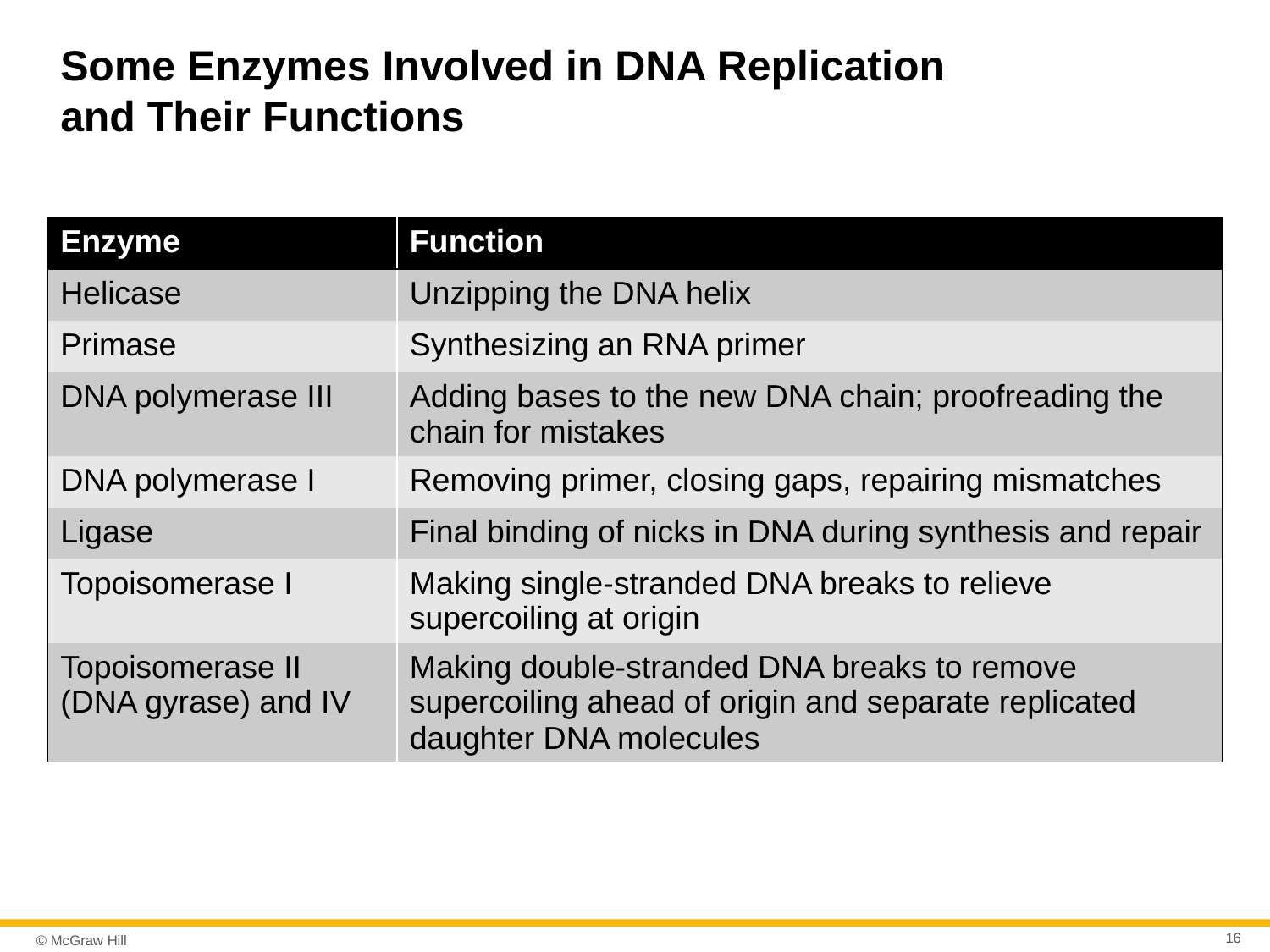

# Some Enzymes Involved in DNA Replication and Their Functions
| Enzyme | Function |
| --- | --- |
| Helicase | Unzipping the DNA helix |
| Primase | Synthesizing an RNA primer |
| DNA polymerase III | Adding bases to the new DNA chain; proofreading the chain for mistakes |
| DNA polymerase I | Removing primer, closing gaps, repairing mismatches |
| Ligase | Final binding of nicks in DNA during synthesis and repair |
| Topoisomerase I | Making single-stranded DNA breaks to relieve supercoiling at origin |
| Topoisomerase II (DNA gyrase) and IV | Making double-stranded DNA breaks to remove supercoiling ahead of origin and separate replicated daughter DNA molecules |